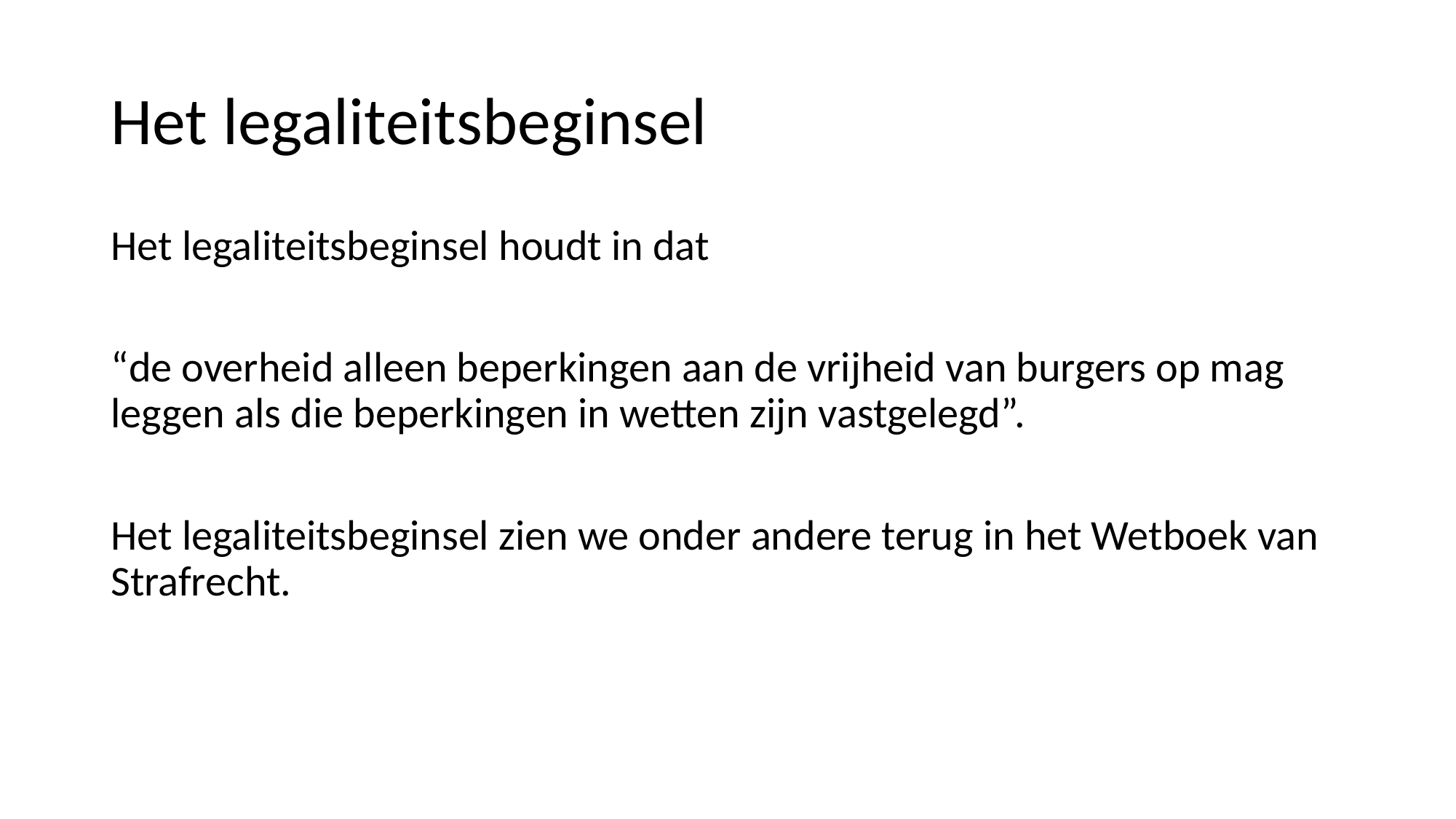

# Het legaliteitsbeginsel
Het legaliteitsbeginsel houdt in dat

“de overheid alleen beperkingen aan de vrijheid van burgers op mag leggen als die beperkingen in wetten zijn vastgelegd”.

Het legaliteitsbeginsel zien we onder andere terug in het Wetboek van Strafrecht.